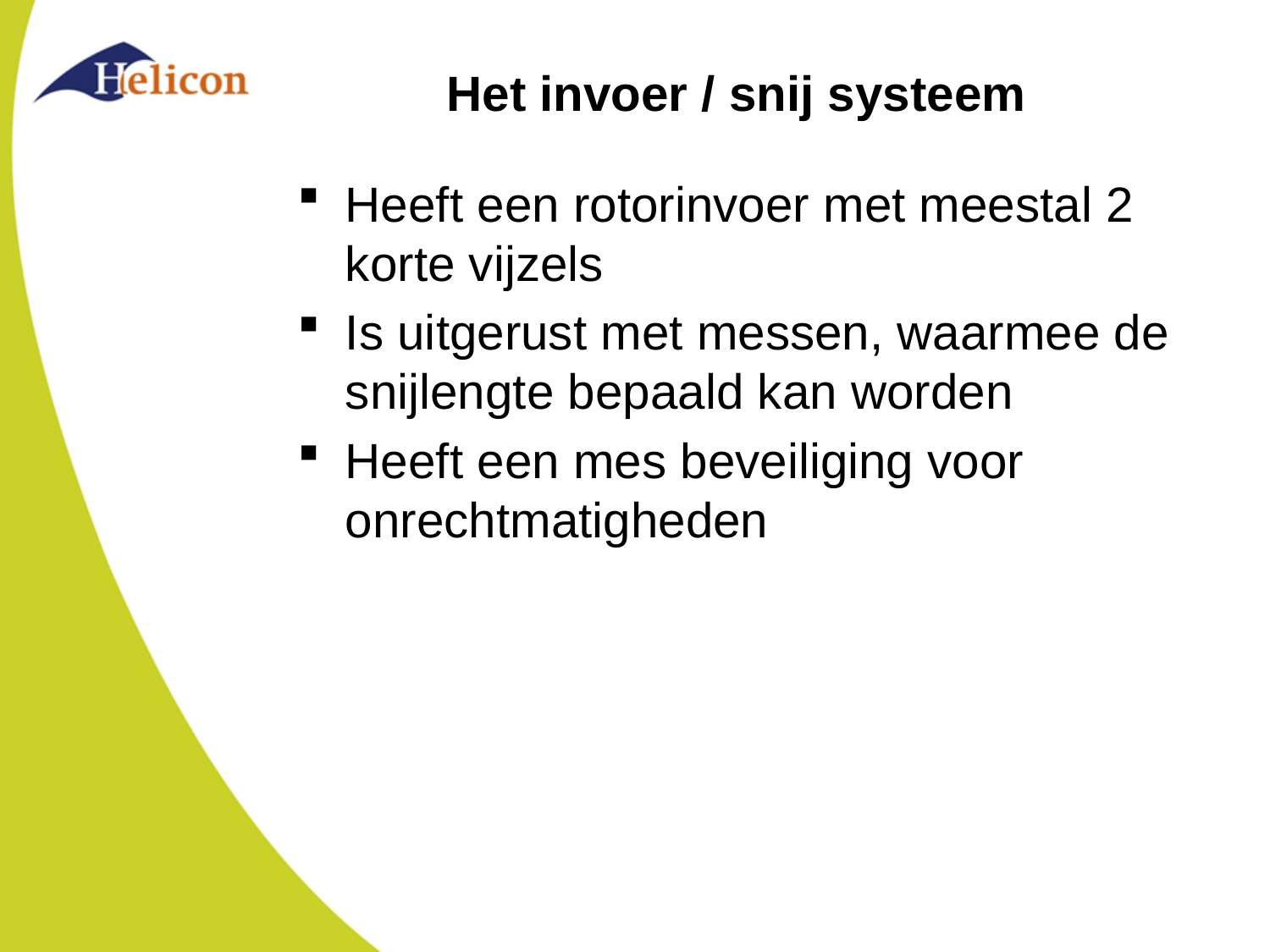

# Het invoer / snij systeem
Heeft een rotorinvoer met meestal 2 korte vijzels
Is uitgerust met messen, waarmee de snijlengte bepaald kan worden
Heeft een mes beveiliging voor onrechtmatigheden